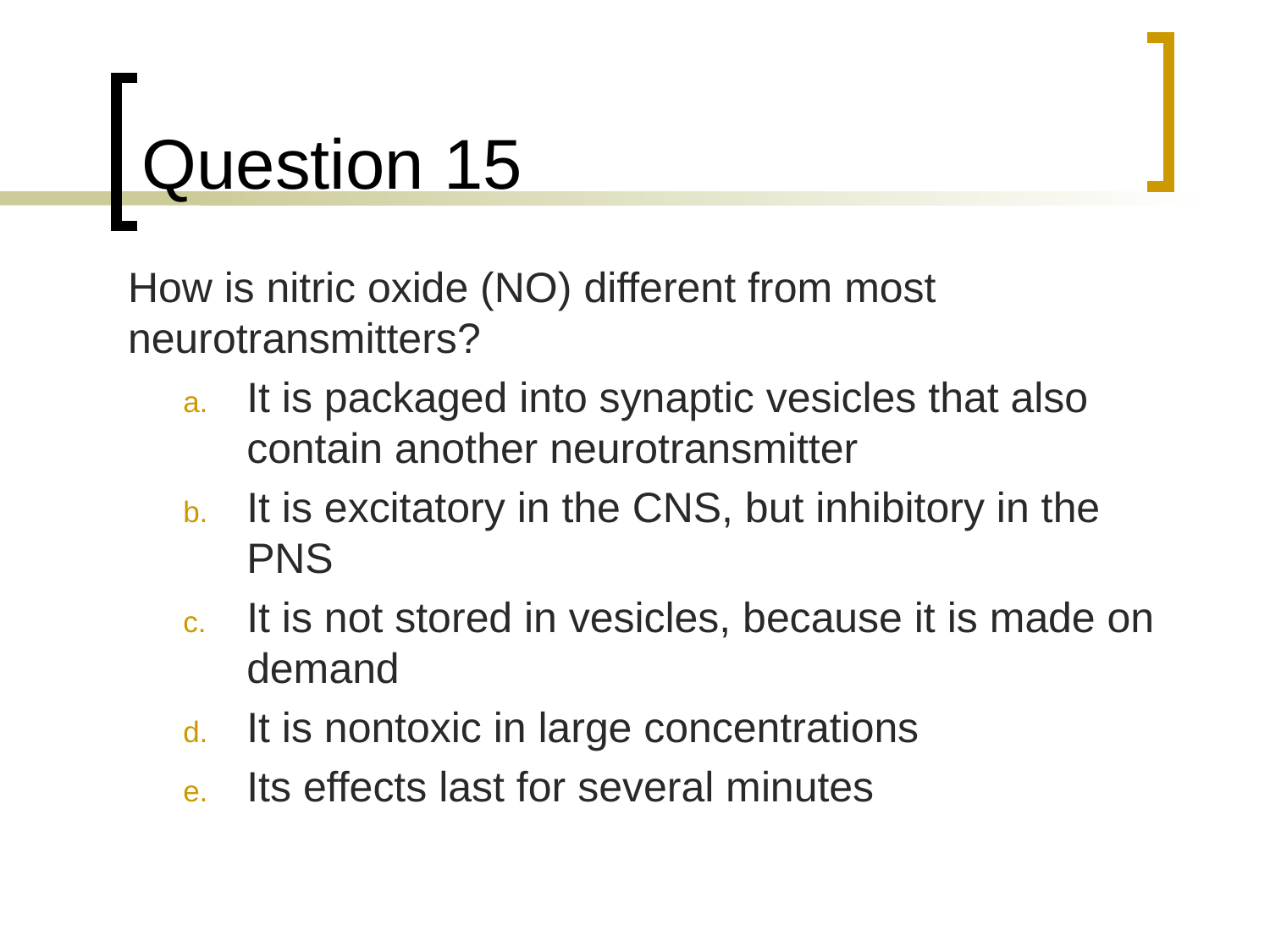

# Question 15
	How is nitric oxide (NO) different from most neurotransmitters?
It is packaged into synaptic vesicles that also contain another neurotransmitter
It is excitatory in the CNS, but inhibitory in the PNS
It is not stored in vesicles, because it is made on demand
It is nontoxic in large concentrations
Its effects last for several minutes